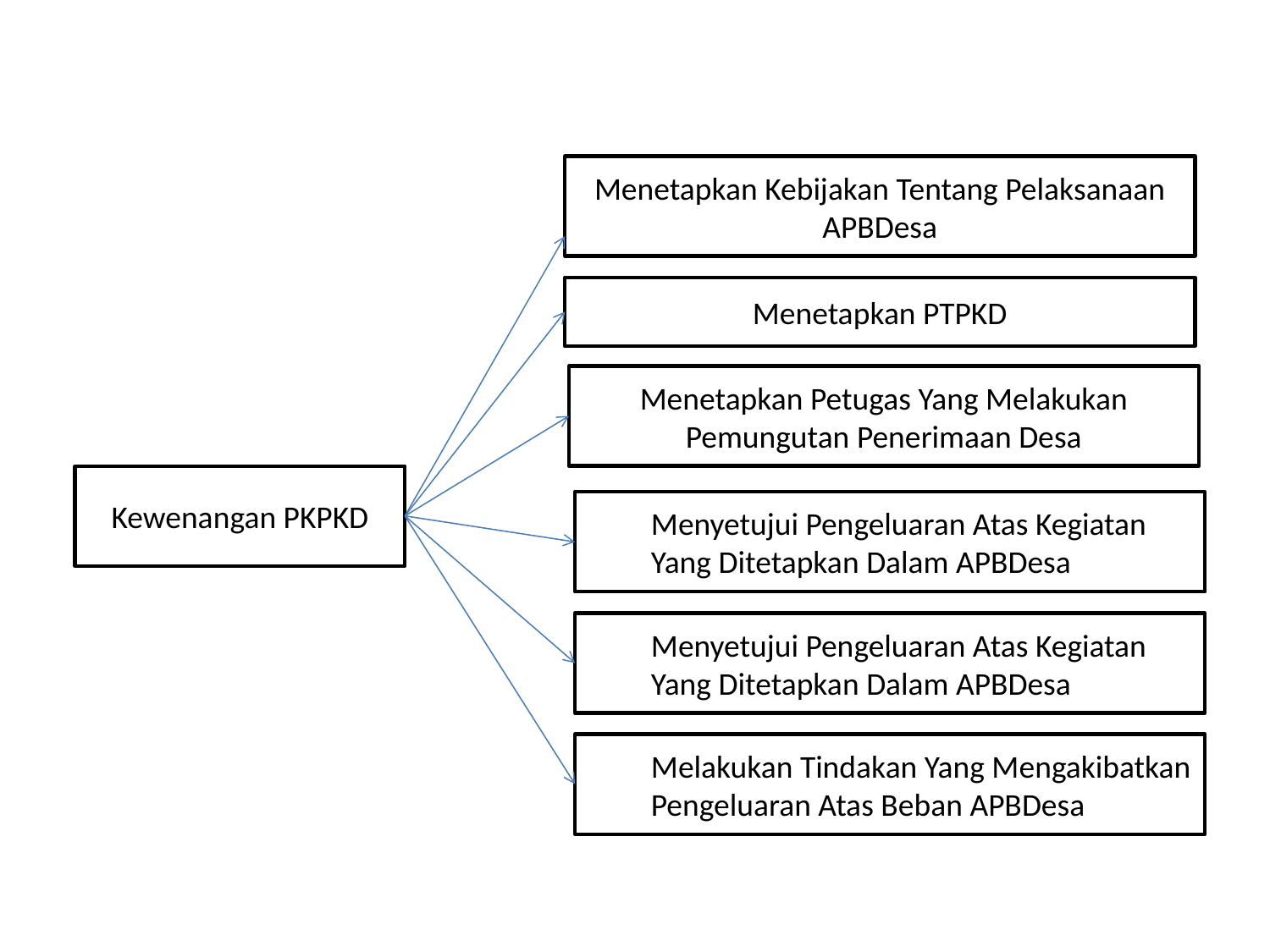

Menetapkan Kebijakan Tentang Pelaksanaan APBDesa
Menetapkan PTPKD
Menetapkan Petugas Yang Melakukan Pemungutan Penerimaan Desa
Kewenangan PKPKD
Menyetujui Pengeluaran Atas Kegiatan Yang Ditetapkan Dalam APBDesa
Menyetujui Pengeluaran Atas Kegiatan Yang Ditetapkan Dalam APBDesa
Melakukan Tindakan Yang Mengakibatkan Pengeluaran Atas Beban APBDesa